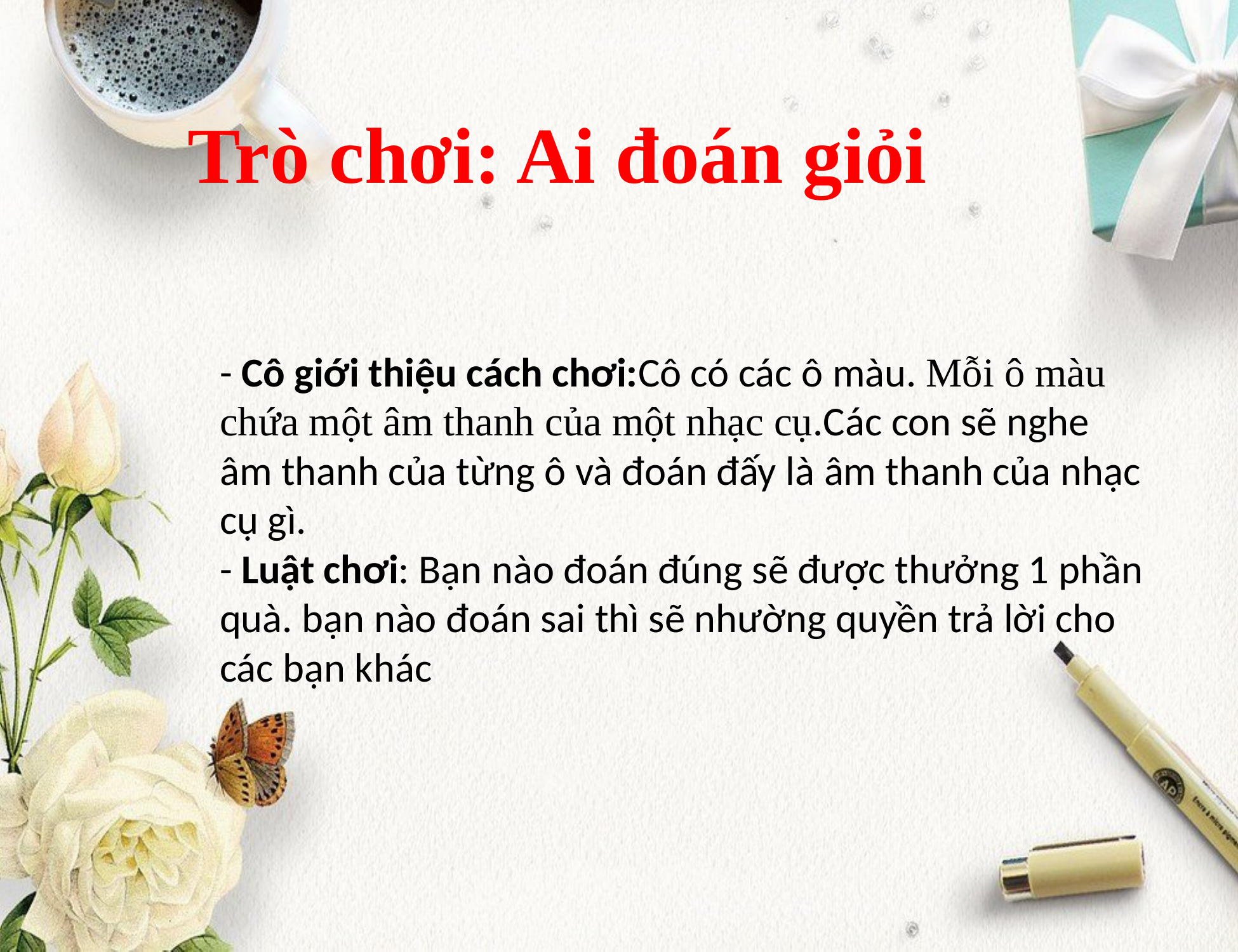

Trò chơi: Ai đoán giỏi
- Cô giới thiệu cách chơi:Cô có các ô màu. Mỗi ô màu chứa một âm thanh của một nhạc cụ.Các con sẽ nghe âm thanh của từng ô và đoán đấy là âm thanh của nhạc cụ gì.
- Luật chơi: Bạn nào đoán đúng sẽ được thưởng 1 phần quà. bạn nào đoán sai thì sẽ nhường quyền trả lời cho các bạn khác